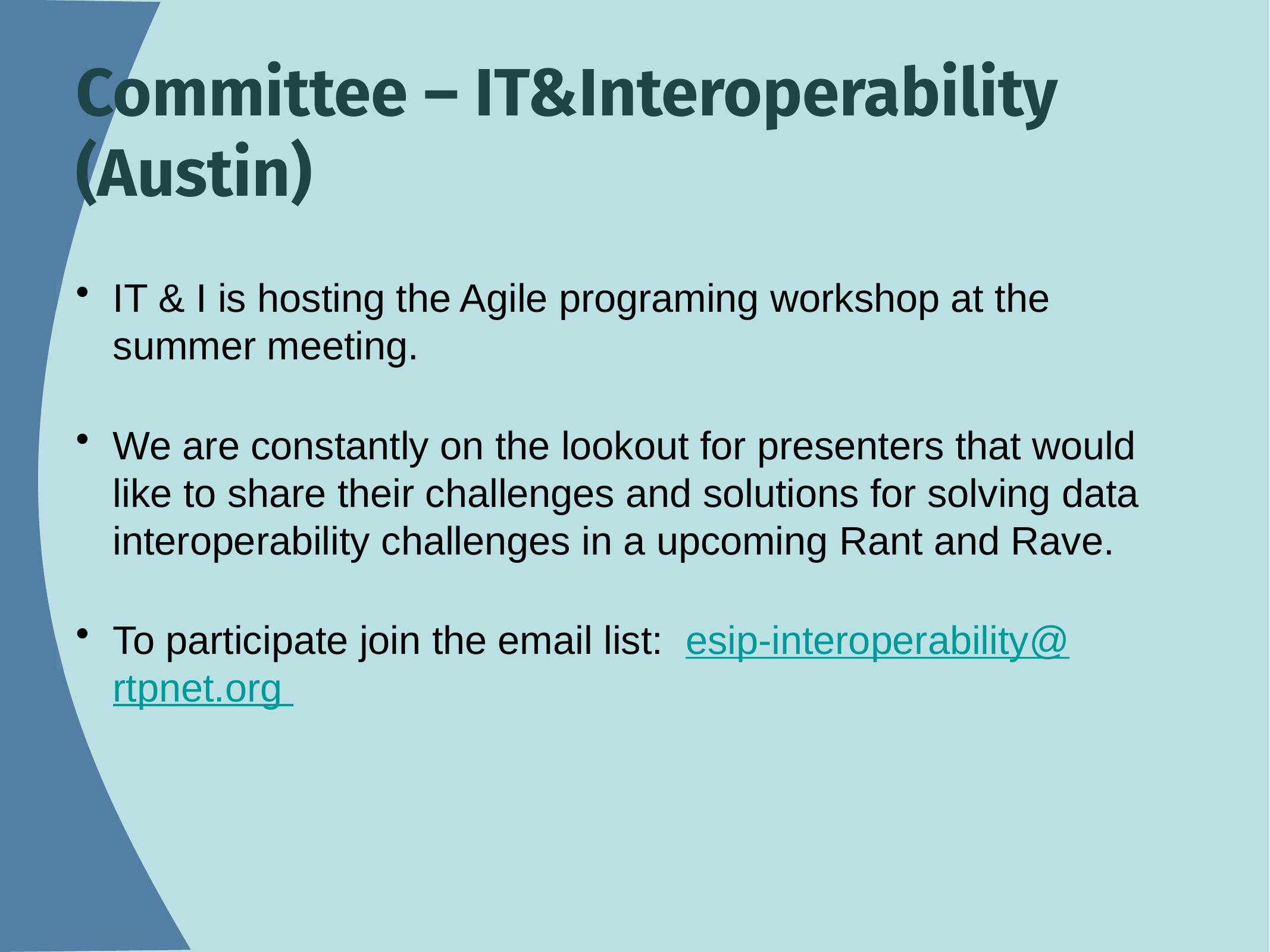

# Committee – IT&Interoperability (Austin)
IT & I is hosting the Agile programing workshop at the summer meeting.
We are constantly on the lookout for presenters that would like to share their challenges and solutions for solving data interoperability challenges in a upcoming Rant and Rave.
To participate join the email list:  esip-interoperability@rtpnet.org